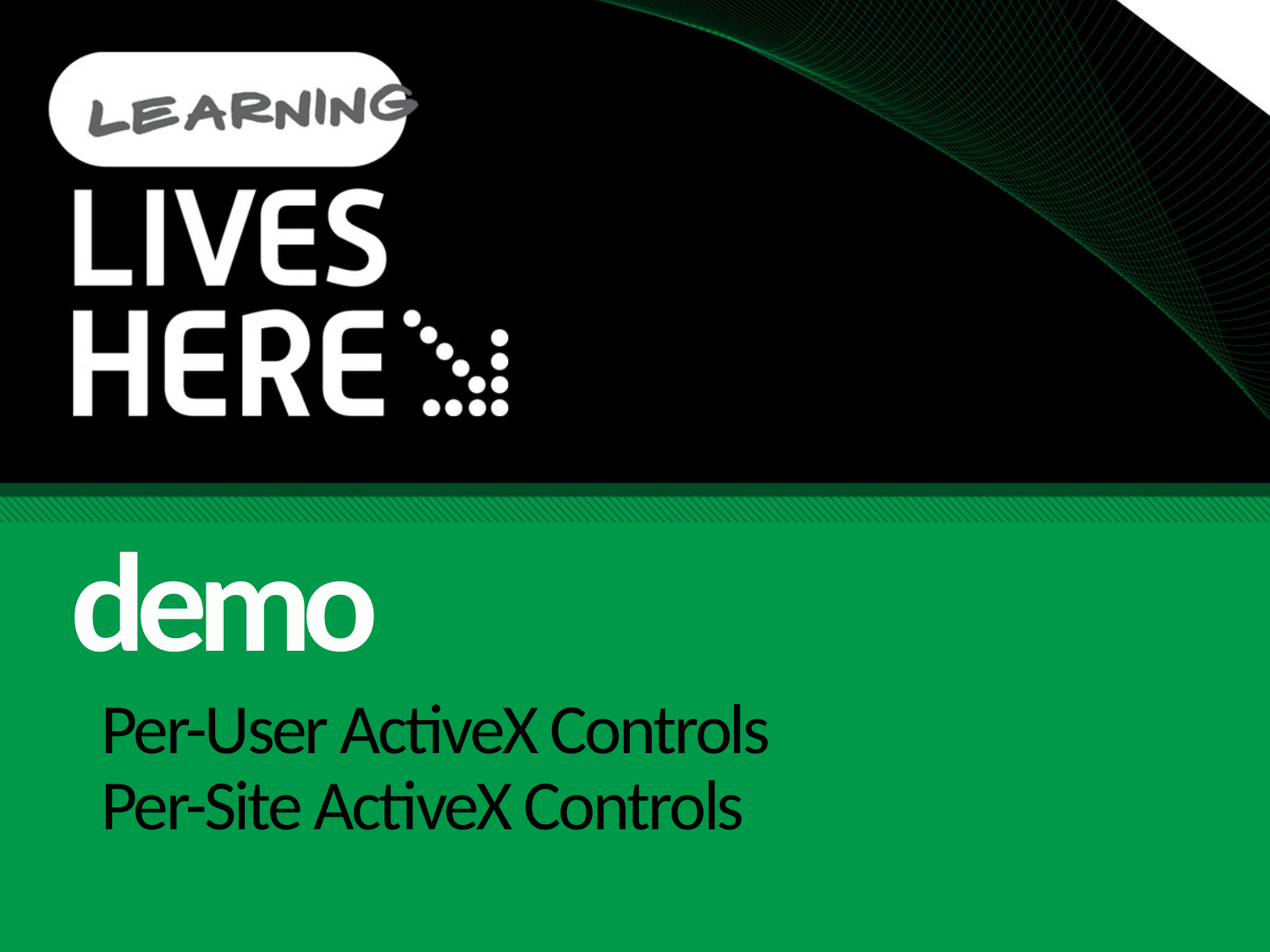

demo
# Per-User ActiveX Controls Per-Site ActiveX Controls